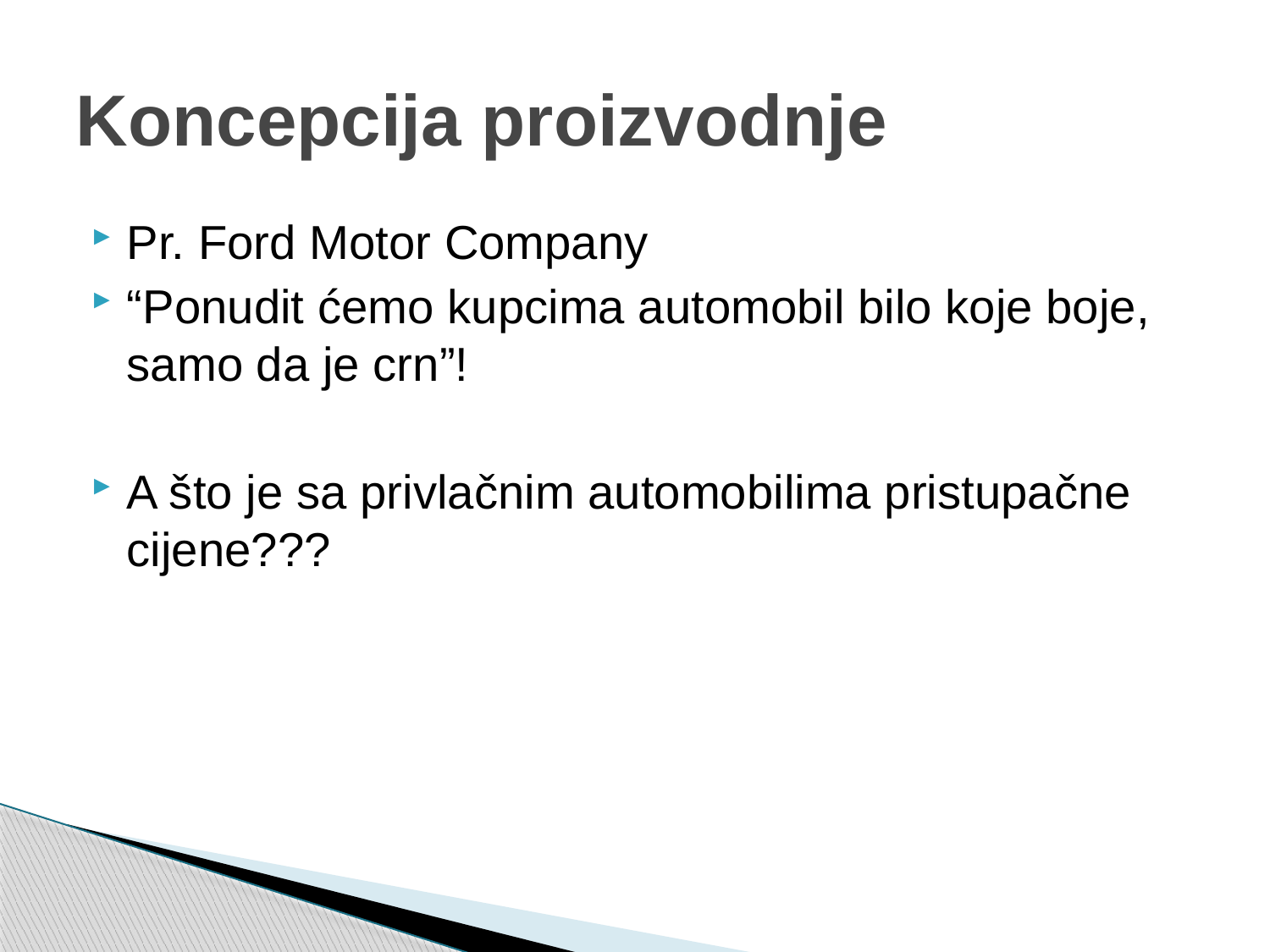

# Koncepcija proizvodnje
Pr. Ford Motor Company
“Ponudit ćemo kupcima automobil bilo koje boje, samo da je crn”!

A što je sa privlačnim automobilima pristupačne cijene???